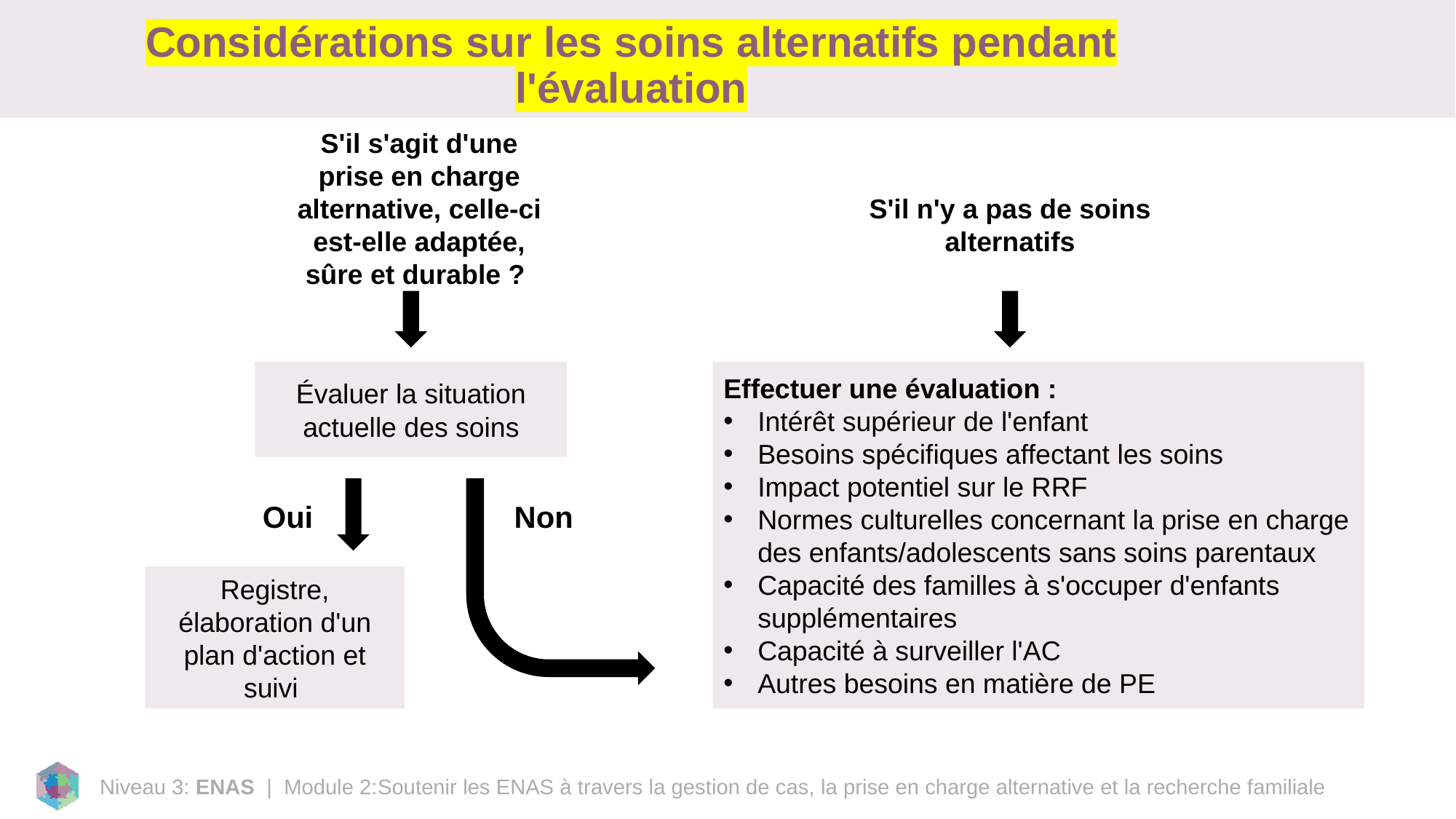

# Considérations sur les soins alternatifs pendant l'évaluation
S'il n'y a pas de soins alternatifs
S'il s'agit d'une prise en charge alternative, celle-ci est-elle adaptée, sûre et durable ?

Effectuer une évaluation :
Intérêt supérieur de l'enfant
Besoins spécifiques affectant les soins
Impact potentiel sur le RRF
Normes culturelles concernant la prise en charge des enfants/adolescents sans soins parentaux
Capacité des familles à s'occuper d'enfants supplémentaires
Capacité à surveiller l'AC
Autres besoins en matière de PE
Évaluer la situation actuelle des soins

Oui
Non

Registre, élaboration d'un plan d'action et suivi